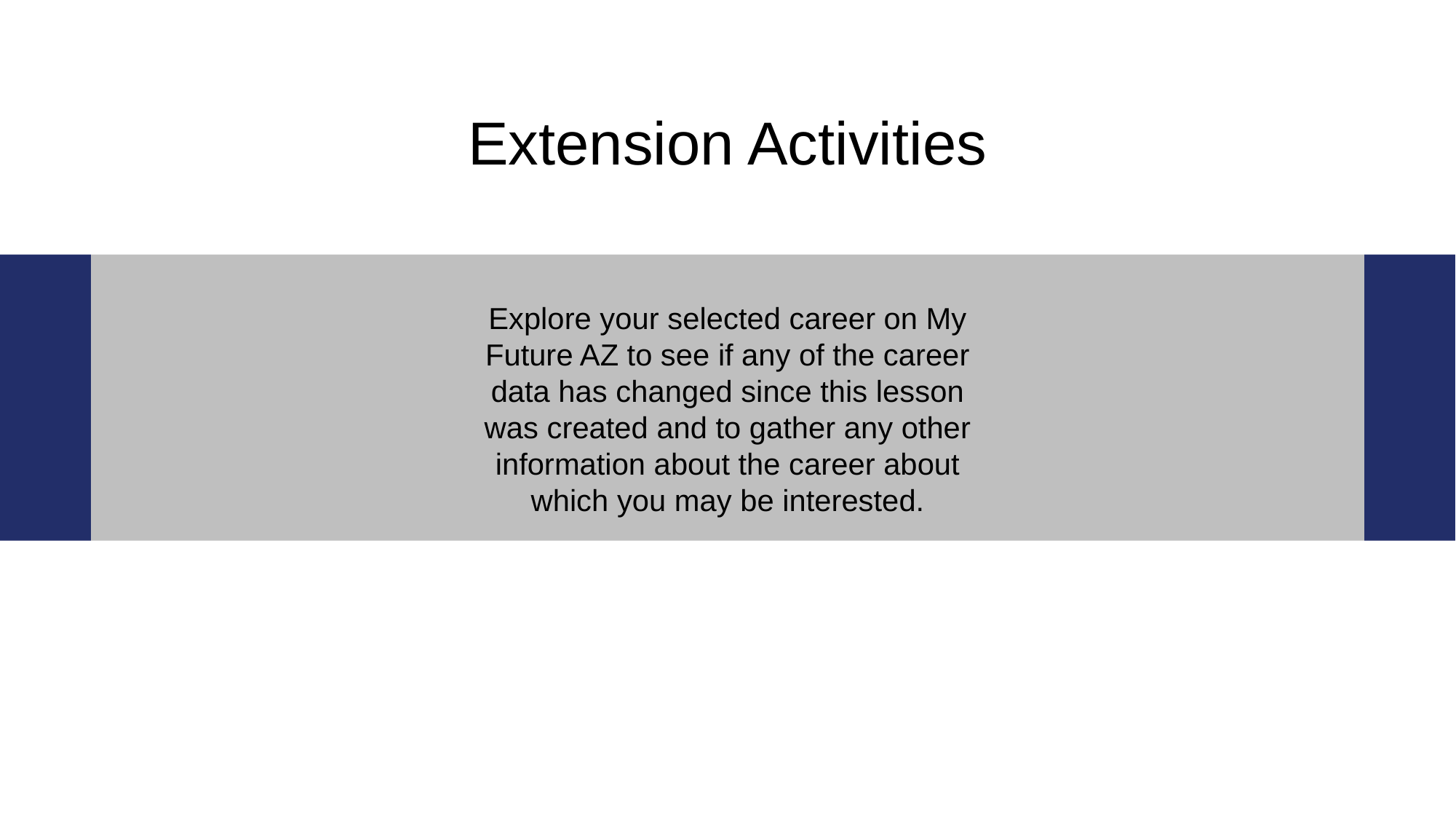

Extension Activities

Explore your selected career on My Future AZ to see if any of the career data has changed since this lesson was created and to gather any other information about the career about which you may be interested.